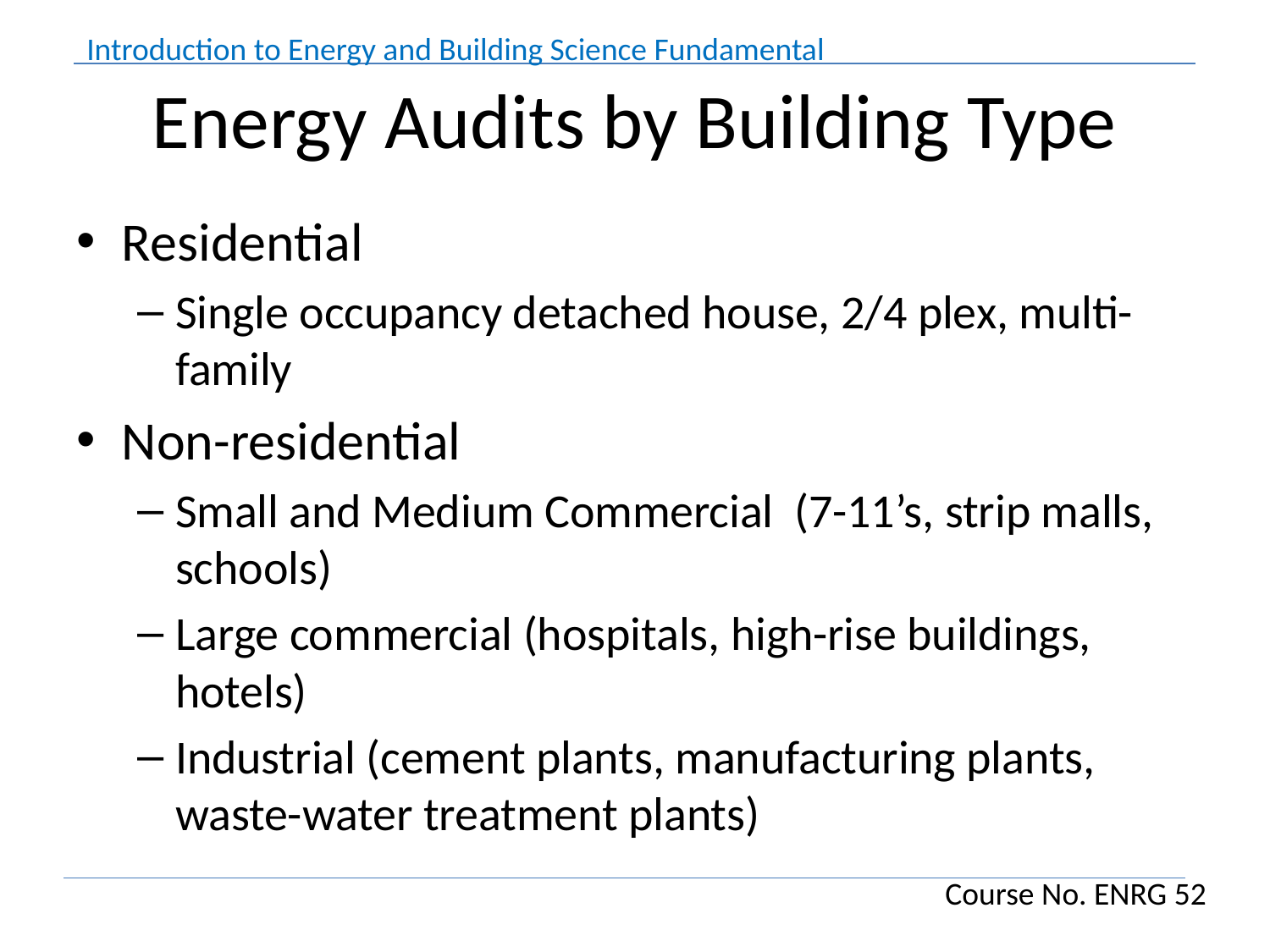

# Energy Audits by Building Type
Residential
Single occupancy detached house, 2/4 plex, multi-family
Non-residential
Small and Medium Commercial  (7-11’s, strip malls, schools)
Large commercial (hospitals, high-rise buildings, hotels)
Industrial (cement plants, manufacturing plants, waste-water treatment plants)